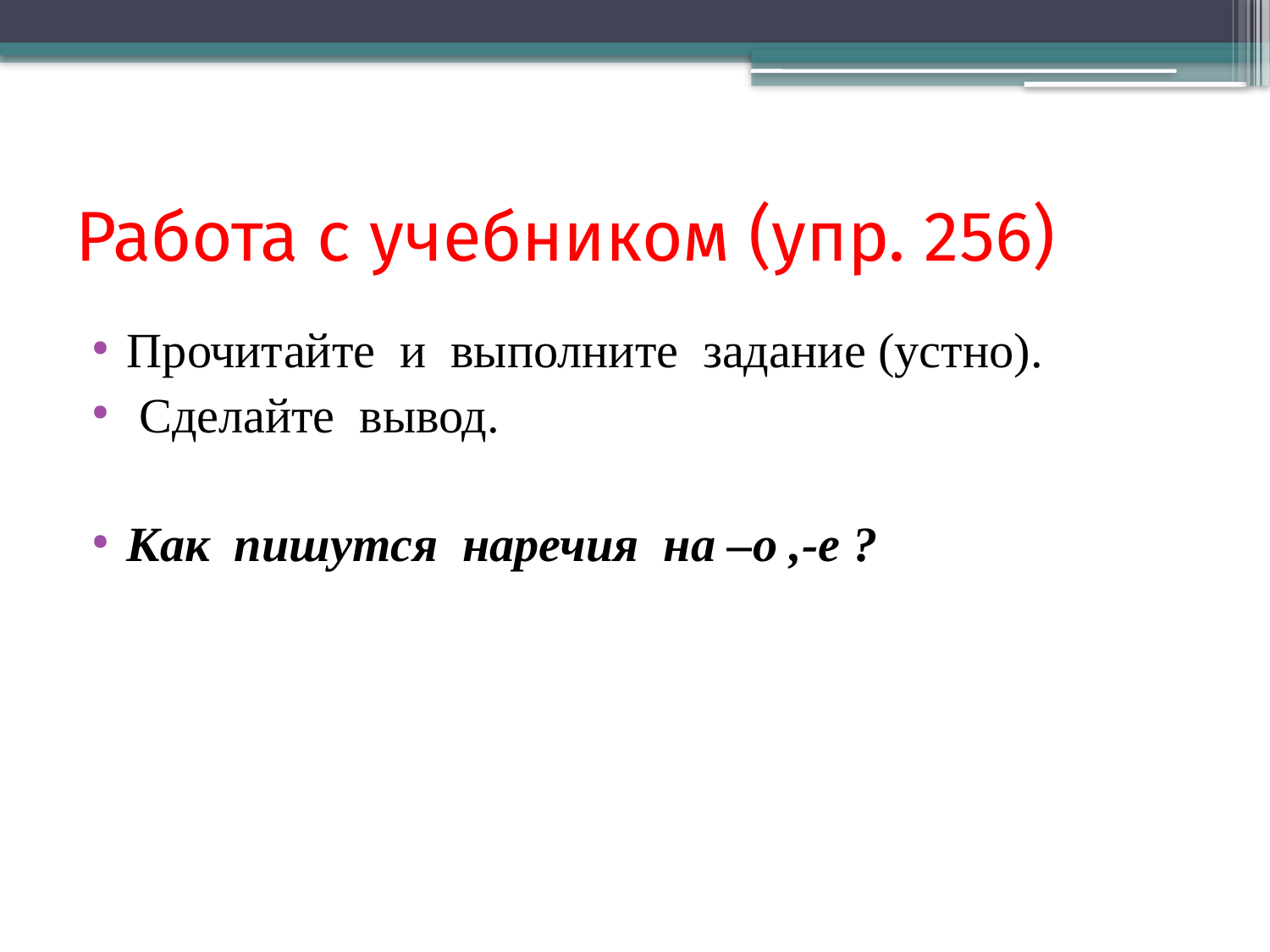

# Работа с учебником (упр. 256)
Прочитайте  и  выполните  задание (устно).
 Сделайте  вывод.

Как  пишутся  наречия  на –о ,-е ?